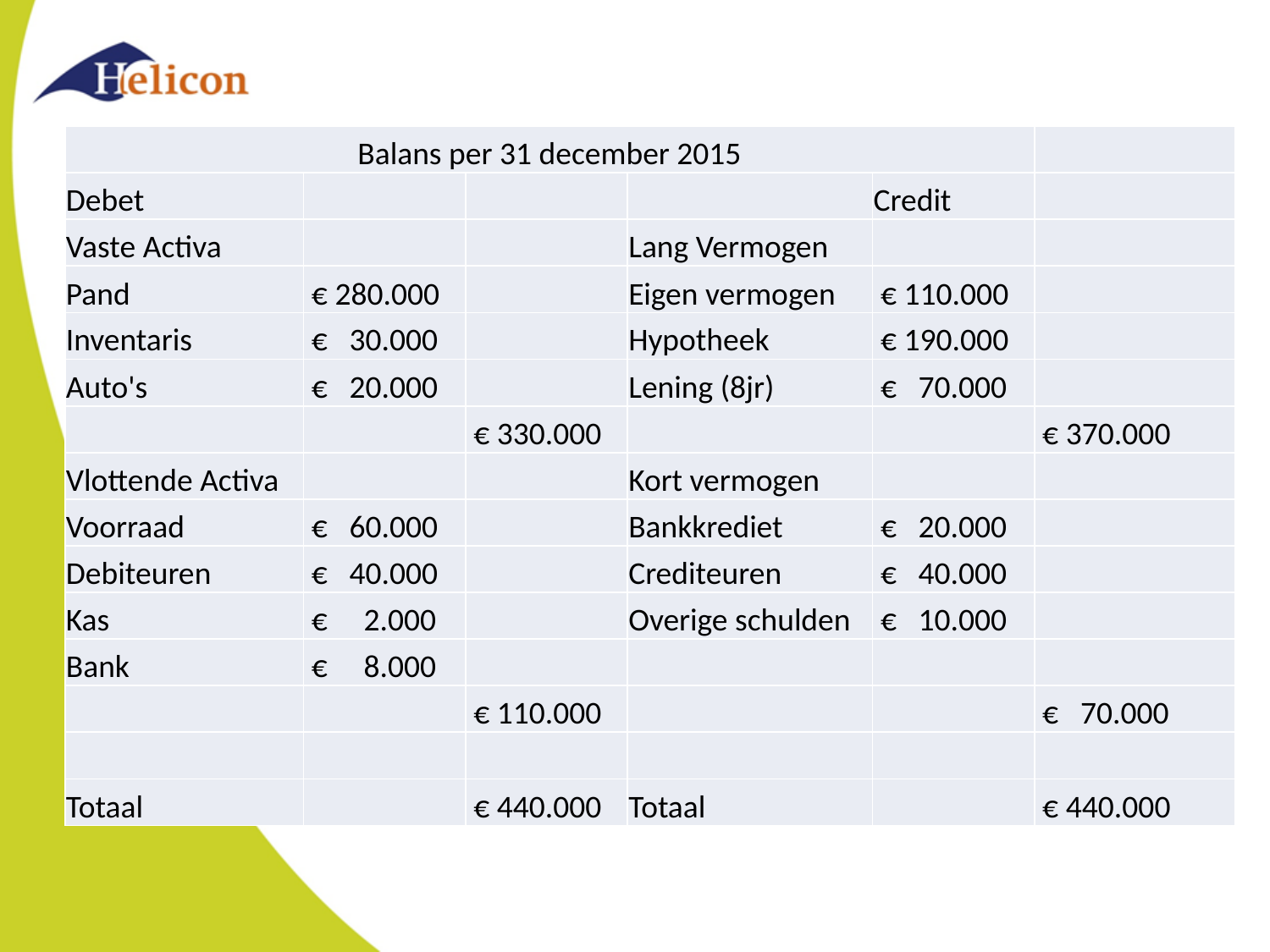

#
| Balans per 31 december 2015 |  |  |  |  |  |
| --- | --- | --- | --- | --- | --- |
| Debet |  |  |  | Credit |  |
| Vaste Activa |  |  | Lang Vermogen |  |  |
| Pand | € 280.000 |  | Eigen vermogen | € 110.000 |  |
| Inventaris | € 30.000 |  | Hypotheek | € 190.000 |  |
| Auto's | € 20.000 |  | Lening (8jr) | € 70.000 |  |
|  |  | € 330.000 |  |  | € 370.000 |
| Vlottende Activa |  |  | Kort vermogen |  |  |
| Voorraad | € 60.000 |  | Bankkrediet | € 20.000 |  |
| Debiteuren | € 40.000 |  | Crediteuren | € 40.000 |  |
| Kas | € 2.000 |  | Overige schulden | € 10.000 |  |
| Bank | € 8.000 |  |  |  |  |
|  |  | € 110.000 |  |  | € 70.000 |
|  |  |  |  |  |  |
| Totaal |  | € 440.000 | Totaal |  | € 440.000 |